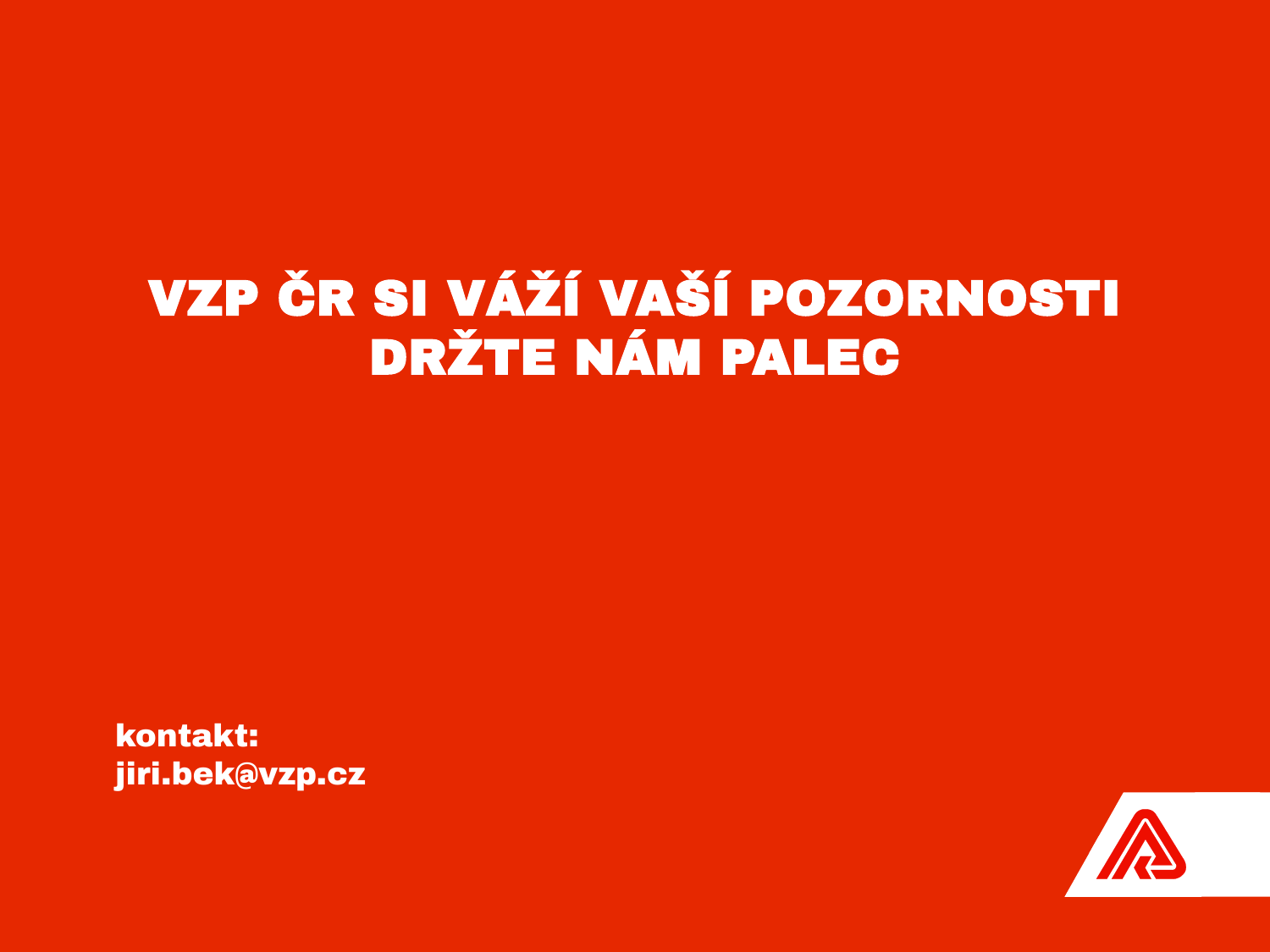

# VZP ČR si váží vaší pozornosti držte nám palec
kontakt:
jiri.bek@vzp.cz